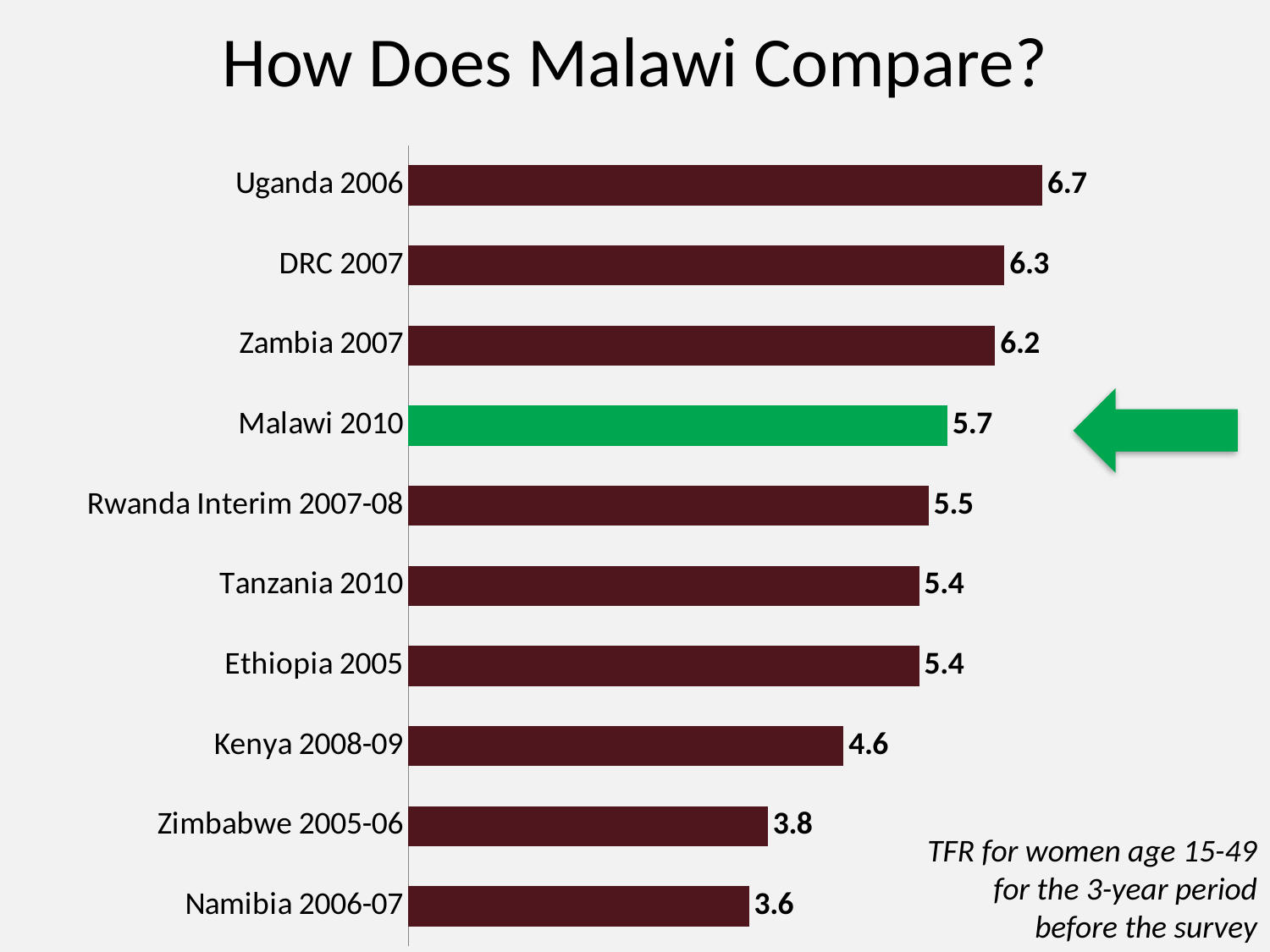

# How Does Malawi Compare?

### Chart

| Category | Series 1 |
|---|---|
| Namibia 2006-07 | 3.6 |
| Zimbabwe 2005-06 | 3.8 |
| Kenya 2008-09 | 4.6 |
| Ethiopia 2005 | 5.4 |
| Tanzania 2010 | 5.4 |
| Rwanda Interim 2007-08 | 5.5 |
| Malawi 2010 | 5.7 |
| Zambia 2007 | 6.2 |
| DRC 2007 | 6.3 |
| Uganda 2006 | 6.7 |
TFR for women age 15-49 for the 3-year period before the survey